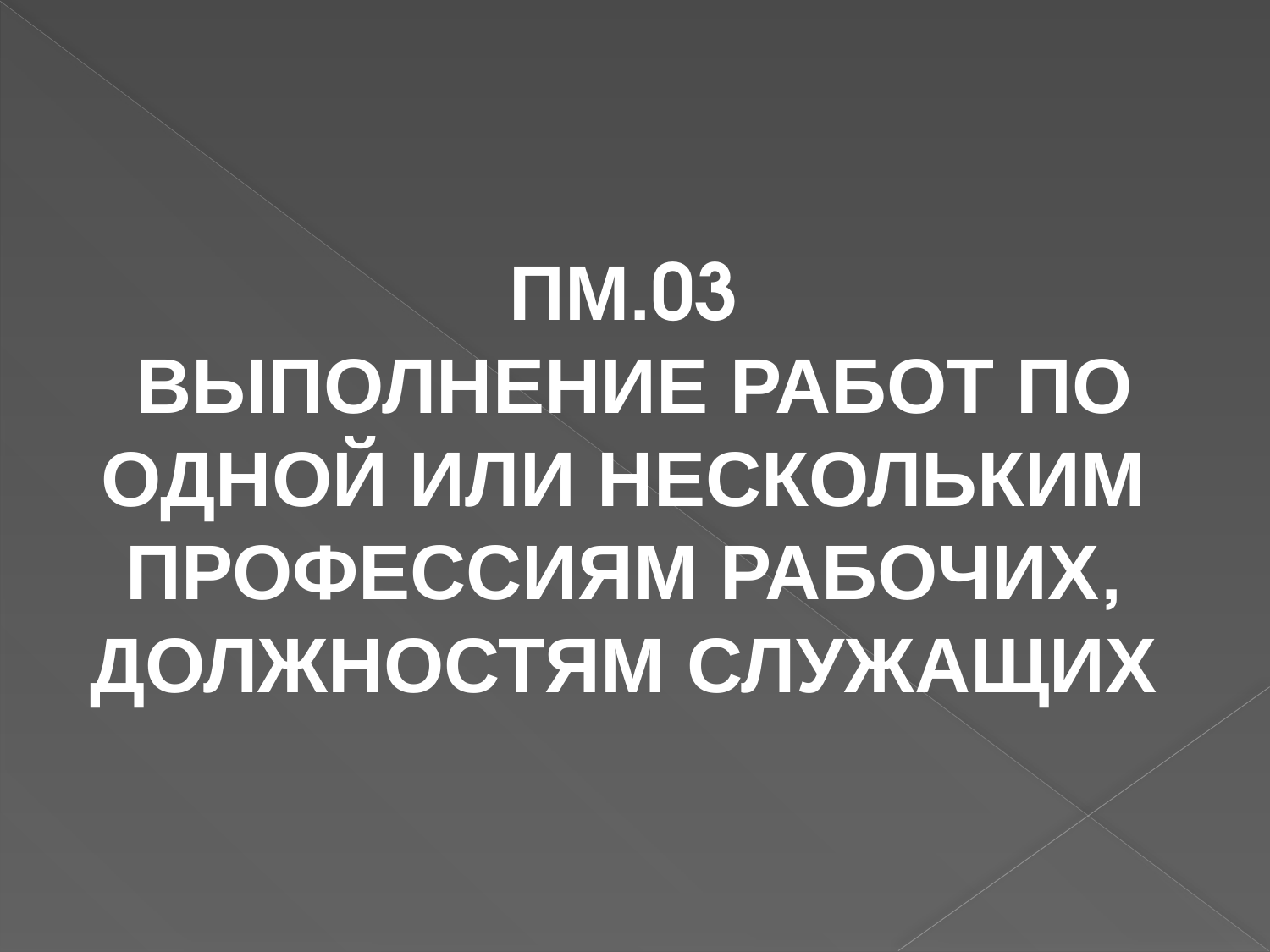

ПМ.03
 ВЫПОЛНЕНИЕ РАБОТ ПО ОДНОЙ ИЛИ НЕСКОЛЬКИМ ПРОФЕССИЯМ РАБОЧИХ, ДОЛЖНОСТЯМ СЛУЖАЩИХ